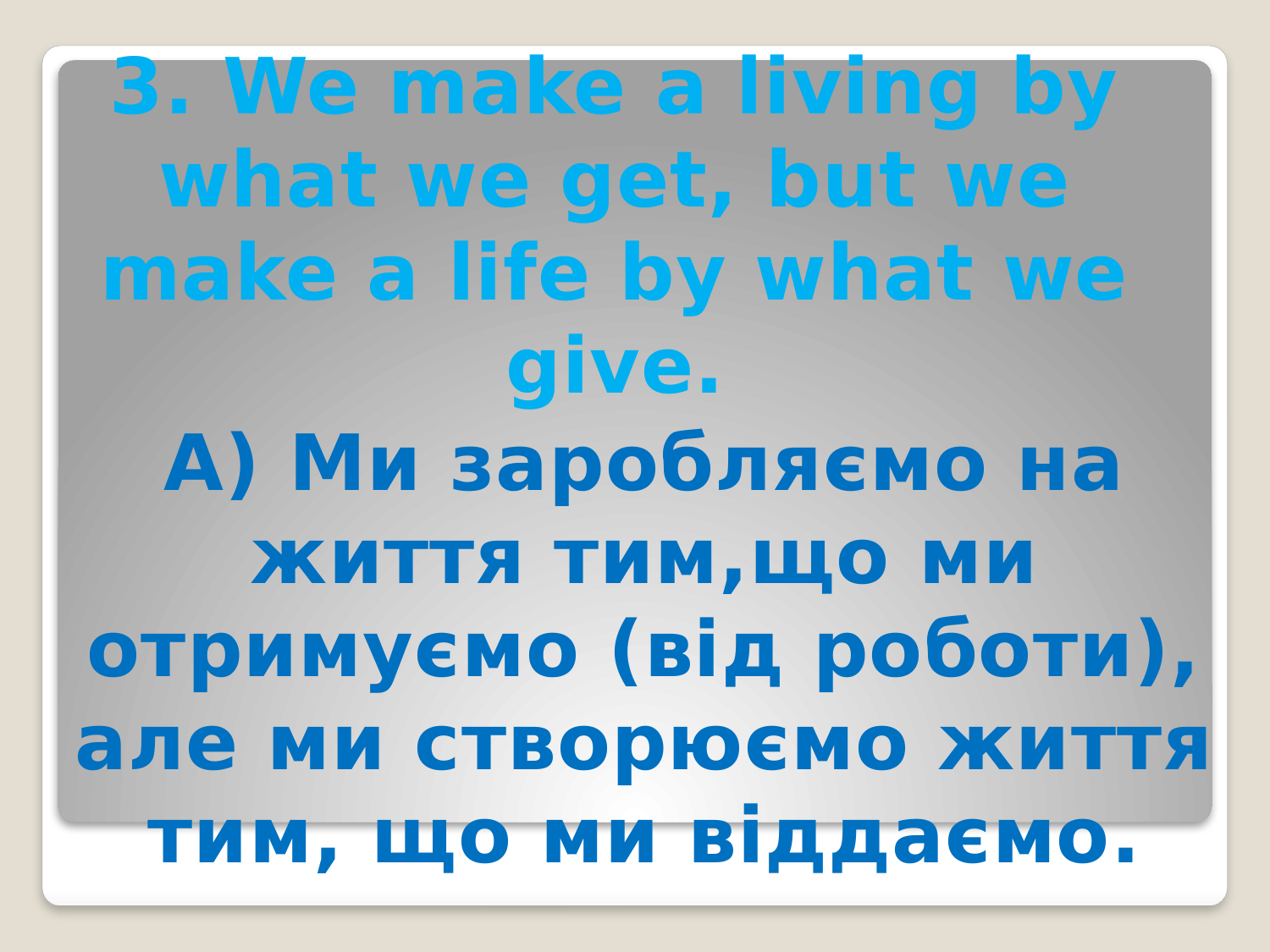

3. We make a living by what we get, but we make a life by what we give.
А) Ми заробляємо на життя тим,що ми отримуємо (від роботи), але ми створюємо життя тим, що ми віддаємо.